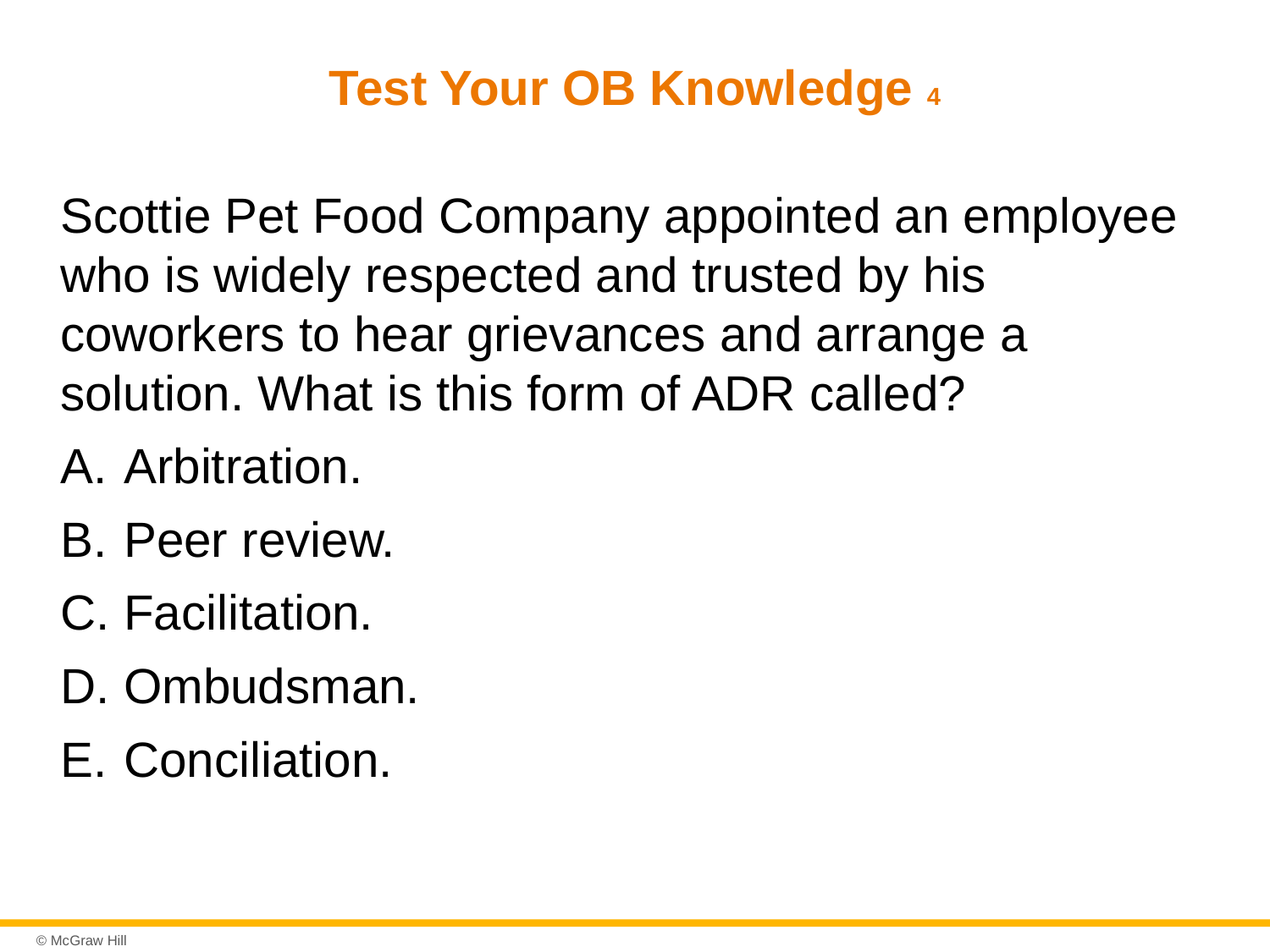

# Test Your OB Knowledge 4
Scottie Pet Food Company appointed an employee who is widely respected and trusted by his coworkers to hear grievances and arrange a solution. What is this form of ADR called?
Arbitration.
Peer review.
Facilitation.
Ombudsman.
Conciliation.